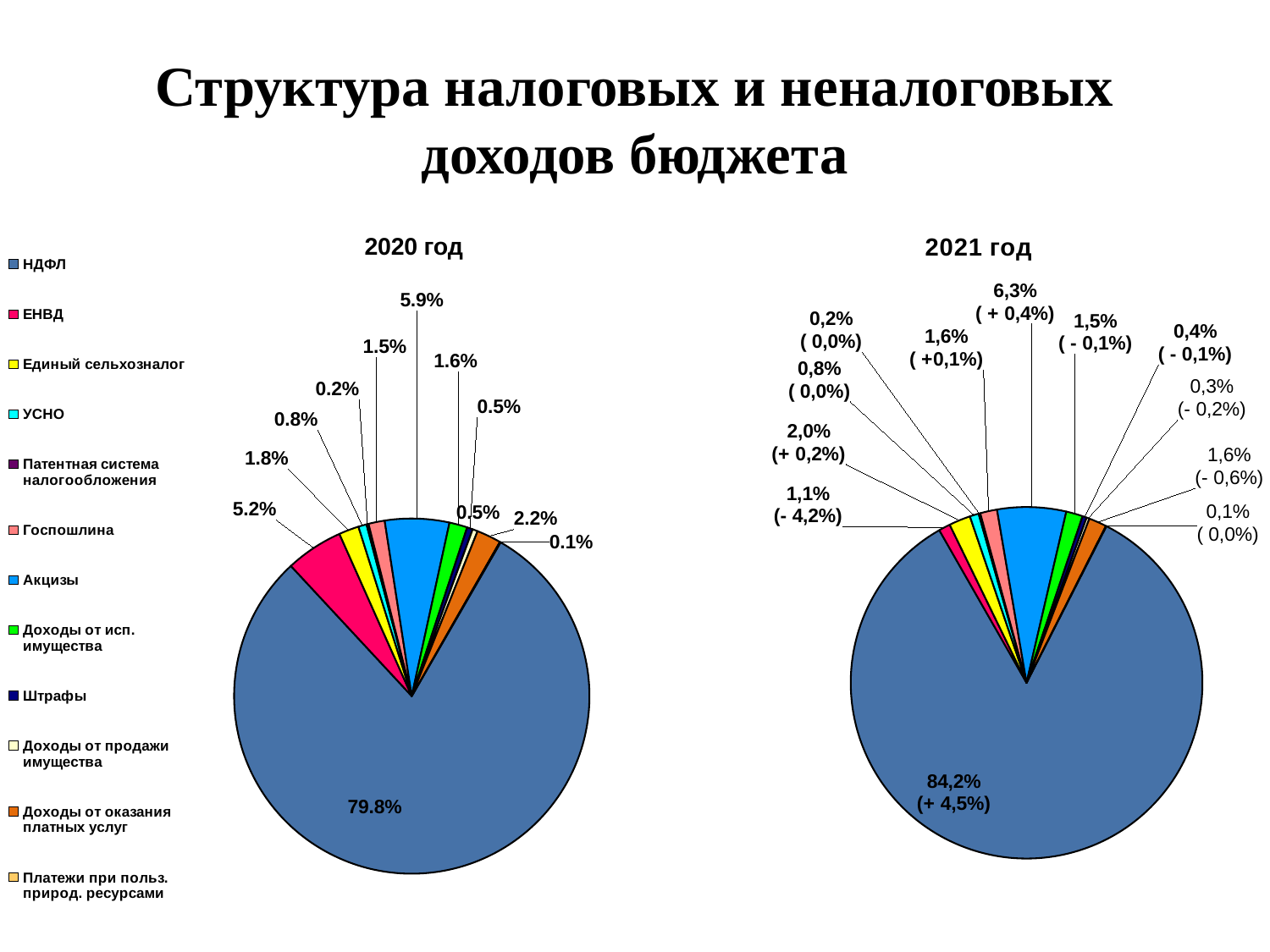

# Структура налоговых и неналоговых доходов бюджета

### Chart:  2020 год

| Category | план 2020 г. |
|---|---|
| НДФЛ | 0.7976 |
| ЕНВД | 0.0523 |
| Единый сельхозналог | 0.018300000000000014 |
| УСНО | 0.007500000000000006 |
| Патентная система налогообложения | 0.0019000000000000017 |
| Госпошлина | 0.014700000000000001 |
| Акцизы | 0.0585 |
| Доходы от исп. имущества  | 0.0164 |
| Штрафы | 0.0052 |
| Доходы от продажи имущества | 0.004700000000000004 |
| Доходы от оказания платных услуг | 0.02220000000000002 |
| Платежи при польз. природ. ресурсами   | 0.0007000000000000004 |

### Chart:  2021 год

| Category | план 2021 г. |
|---|---|
| НДФЛ | 0.8423242052188222 |
| ЕНВД | 0.010644330720754646 |
| Единый сельхозналог | 0.019857219595341077 |
| УСНО | 0.008211955854333465 |
| Патентная система налогообложения | 0.0015605944939427947 |
| Госпошлина | 0.01553060589489278 |
| Акцизы | 0.06321688464225415 |
| Доход от исп. имущества  | 0.01529727011124671 |
| Штрафы | 0.003923226930565707 |
| Доходы от продажи имущества | 0.002583052955491525 |
| Доходы от оказания платных услуг | 0.016413148988019047 |
| Платежи за польз. природ. ресурсами   | 0.0004375045943363772 |